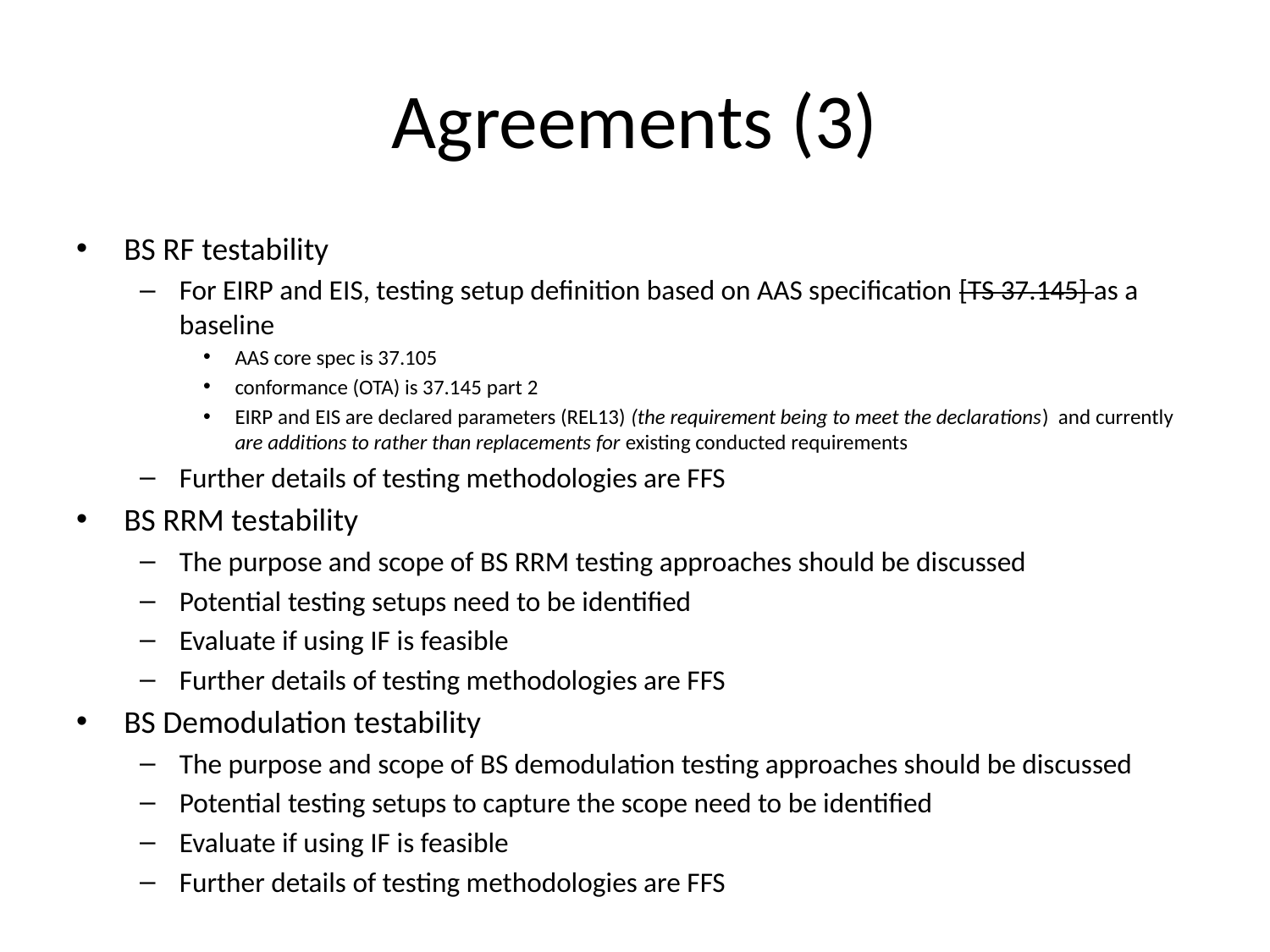

# Agreements (3)
BS RF testability
For EIRP and EIS, testing setup definition based on AAS specification [TS 37.145] as a baseline
AAS core spec is 37.105
conformance (OTA) is 37.145 part 2
EIRP and EIS are declared parameters (REL13) (the requirement being to meet the declarations)  and currently are additions to rather than replacements for existing conducted requirements
Further details of testing methodologies are FFS
BS RRM testability
The purpose and scope of BS RRM testing approaches should be discussed
Potential testing setups need to be identified
Evaluate if using IF is feasible
Further details of testing methodologies are FFS
BS Demodulation testability
The purpose and scope of BS demodulation testing approaches should be discussed
Potential testing setups to capture the scope need to be identified
Evaluate if using IF is feasible
Further details of testing methodologies are FFS